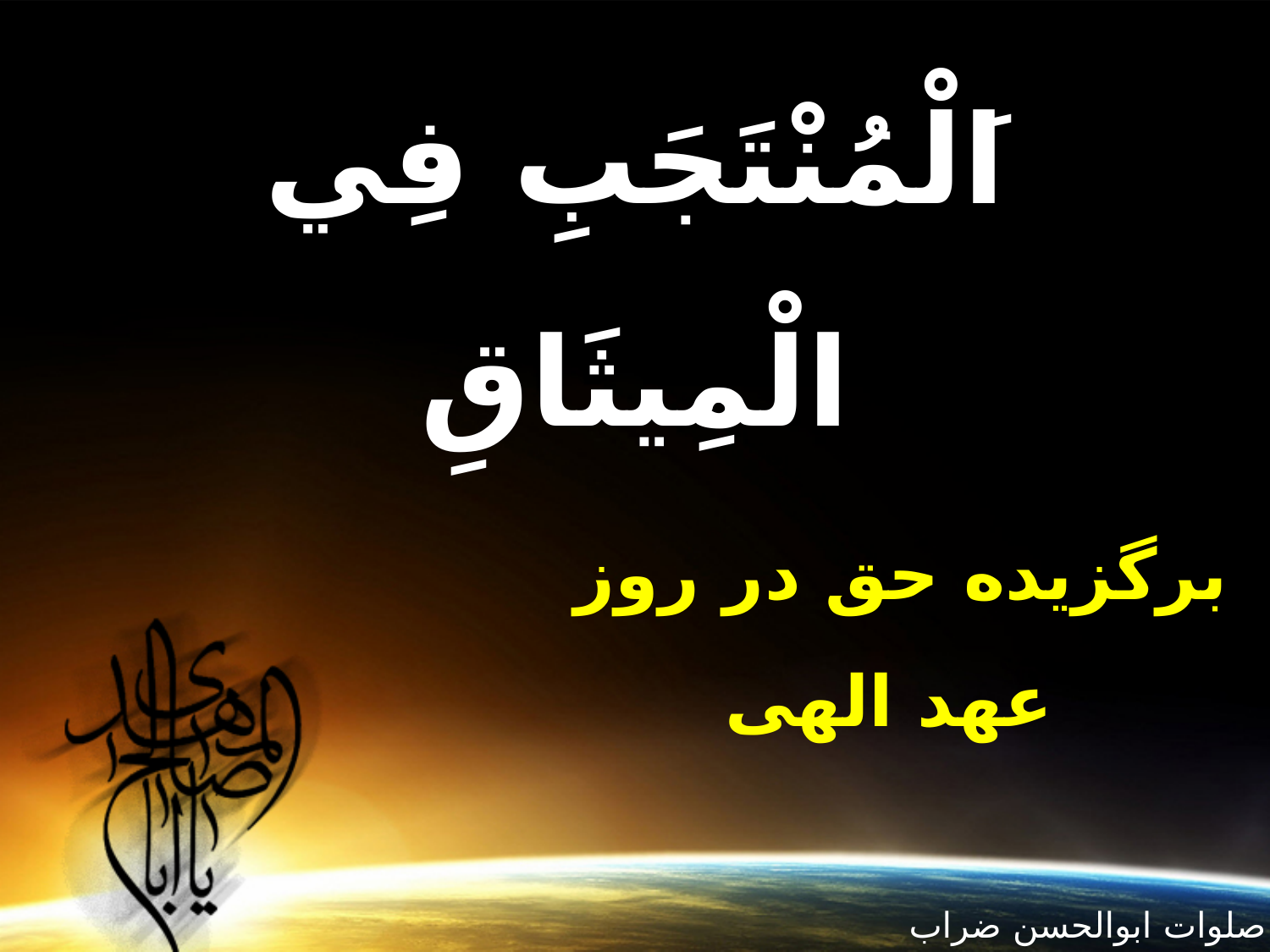

اَلْمُنْتَجَبِ فِي الْمِيثَاقِ
برگزيده حق در روز
عهد الهى